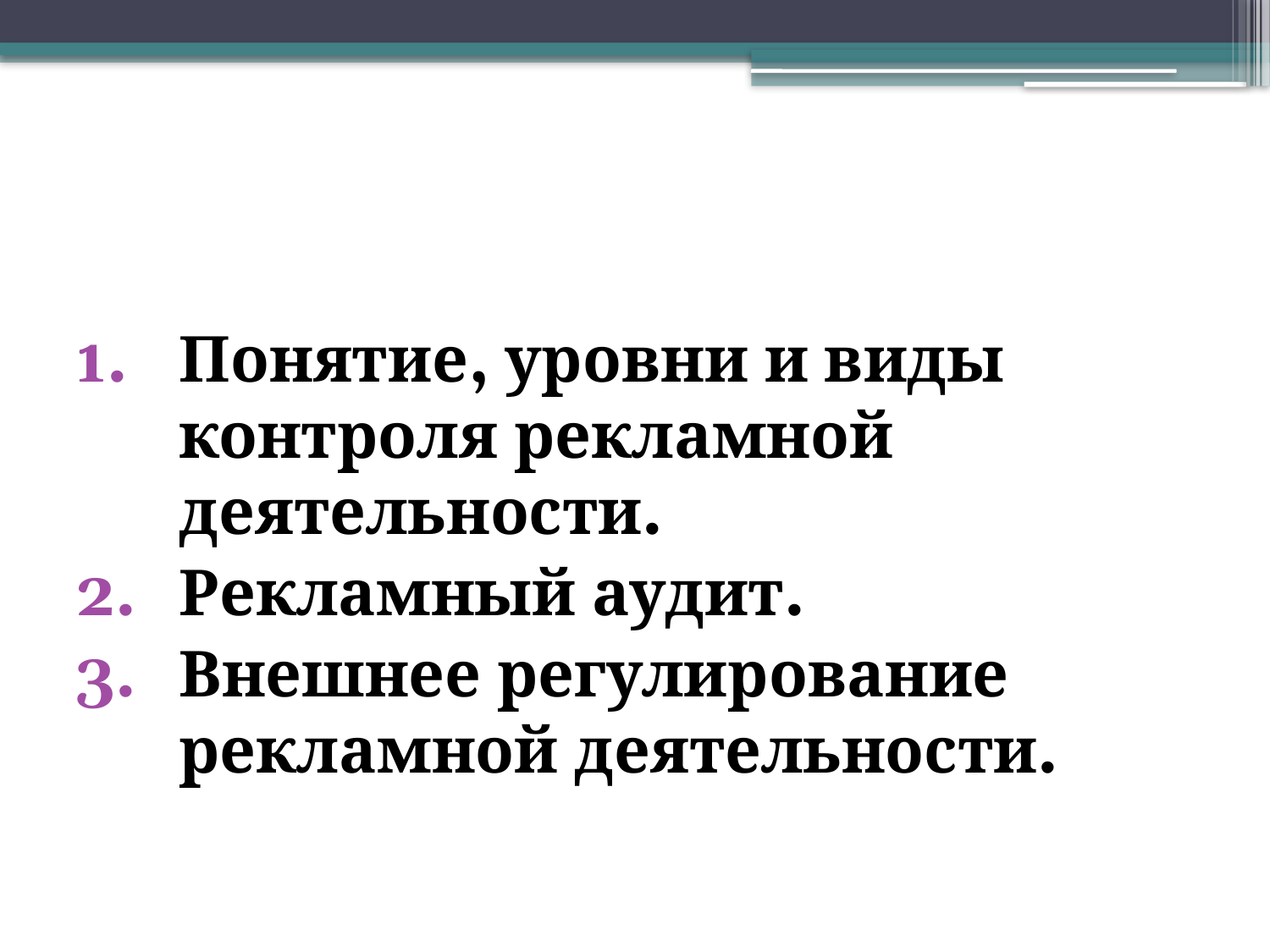

Понятие, уровни и виды контроля рекламной деятельности.
Рекламный аудит.
Внешнее регулирование рекламной деятельности.